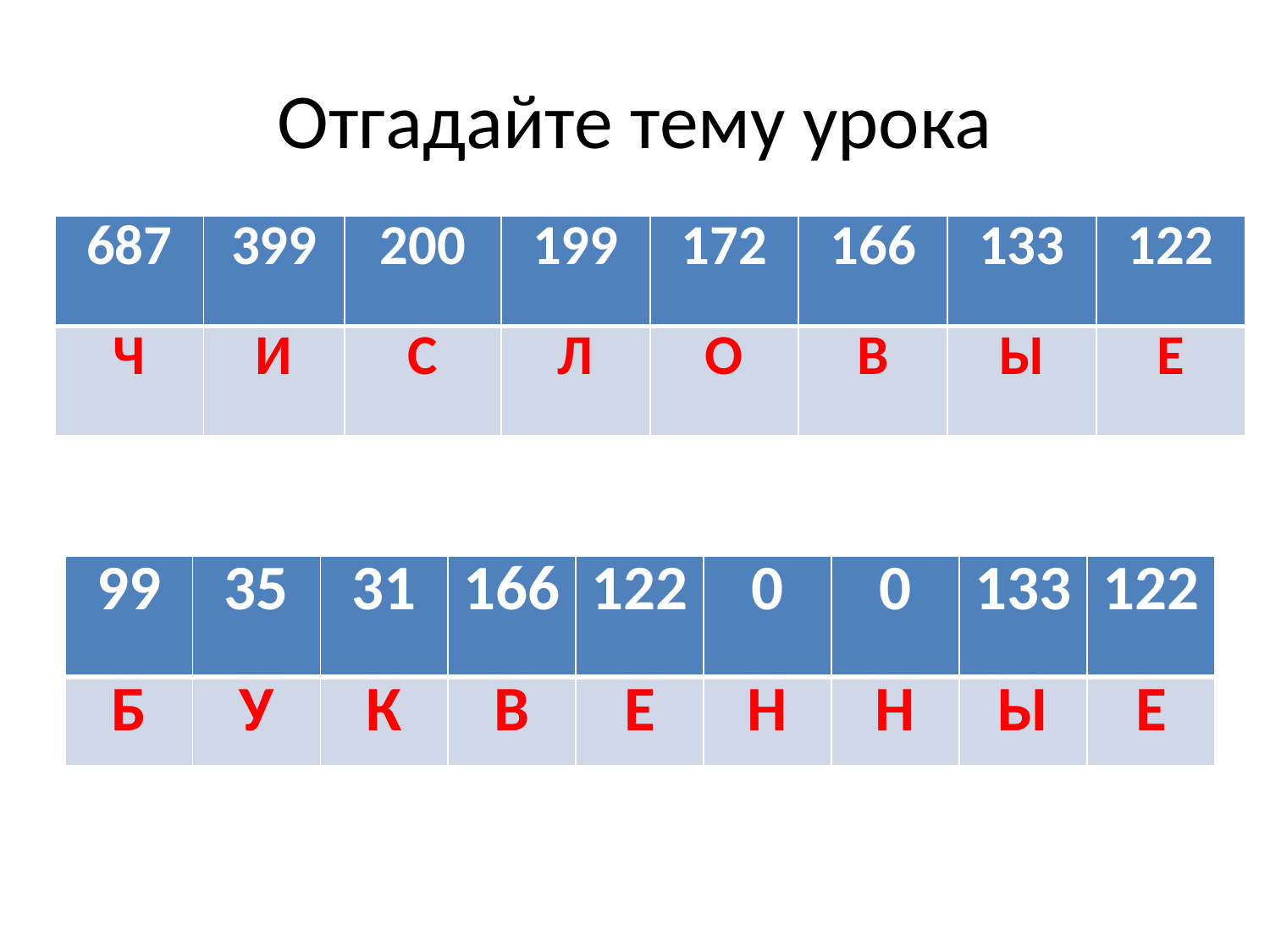

# Отгадайте тему урока
| 687 | 399 | 200 | 199 | 172 | 166 | 133 | 122 |
| --- | --- | --- | --- | --- | --- | --- | --- |
| Ч | И | С | Л | О | В | Ы | Е |

| 99 | 35 | 31 | 166 | 122 | 0 | 0 | 133 | 122 |
| --- | --- | --- | --- | --- | --- | --- | --- | --- |
| Б | У | К | В | Е | Н | Н | Ы | Е |